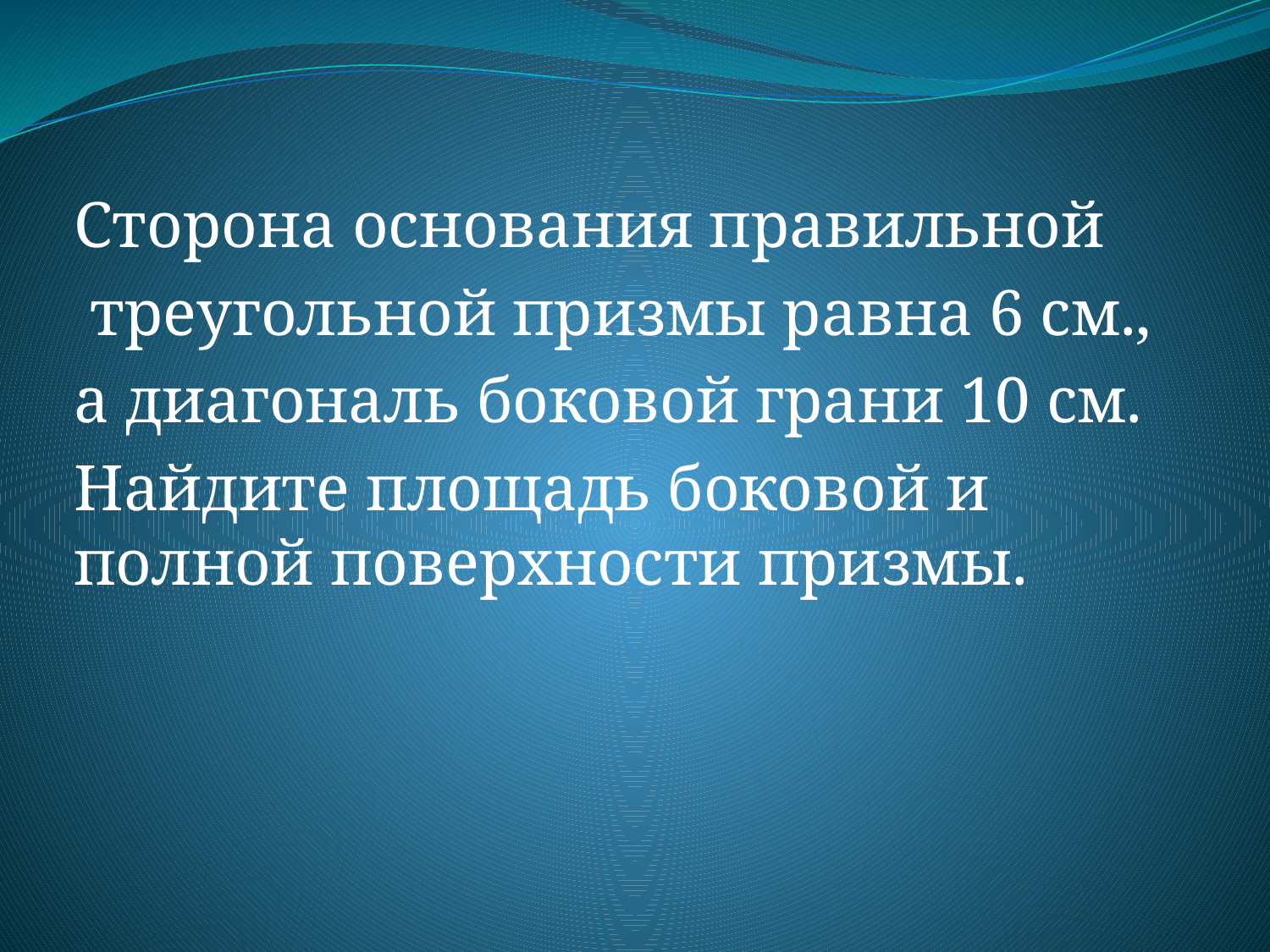

Сторона основания правильной
 треугольной призмы равна 6 см.,
а диагональ боковой грани 10 см.
Найдите площадь боковой и полной поверхности призмы.
#